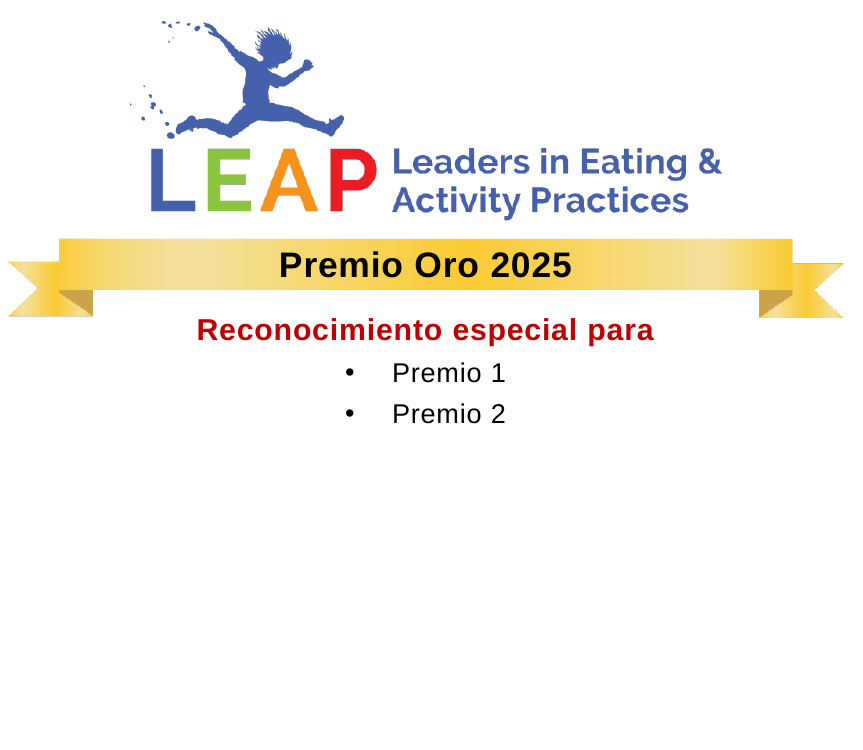

# Premio Oro 2025
Reconocimiento especial para
Premio 1
Premio 2